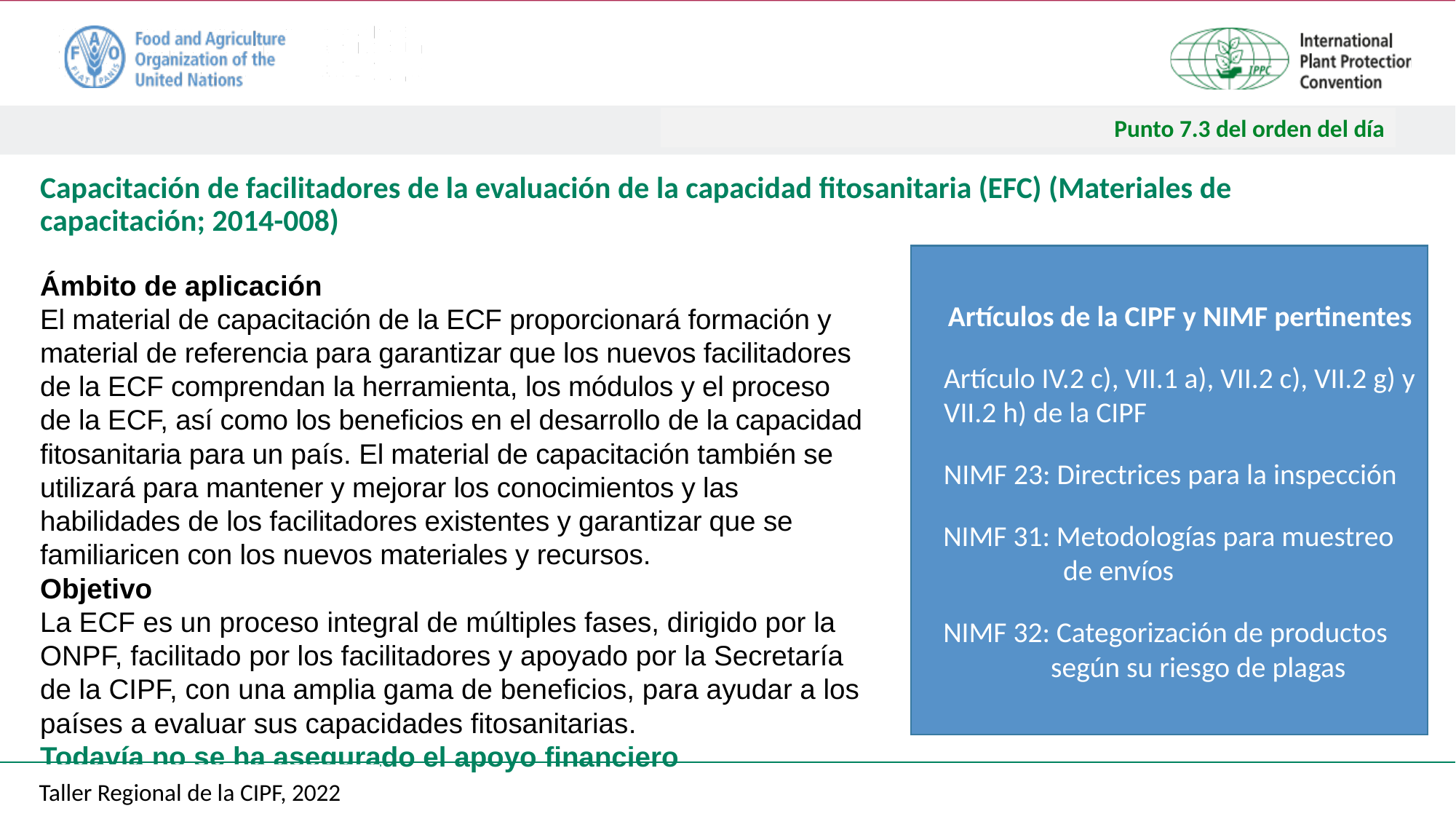

Punto 7.3 del orden del día
# Capacitación de facilitadores de la evaluación de la capacidad fitosanitaria (EFC) (Materiales de capacitación; 2014-008)
Artículos de la CIPF y NIMF pertinentes
Artículo IV.2 c), VII.1 a), VII.2 c), VII.2 g) y VII.2 h) de la CIPF
NIMF 23: Directrices para la inspección
NIMF 31: Metodologías para muestreo      de envíos
NIMF 32: Categorización de productos según su riesgo de plagas
Ámbito de aplicación
El material de capacitación de la ECF proporcionará formación y material de referencia para garantizar que los nuevos facilitadores de la ECF comprendan la herramienta, los módulos y el proceso de la ECF, así como los beneficios en el desarrollo de la capacidad fitosanitaria para un país. El material de capacitación también se utilizará para mantener y mejorar los conocimientos y las habilidades de los facilitadores existentes y garantizar que se familiaricen con los nuevos materiales y recursos.
Objetivo
La ECF es un proceso integral de múltiples fases, dirigido por la ONPF, facilitado por los facilitadores y apoyado por la Secretaría de la CIPF, con una amplia gama de beneficios, para ayudar a los países a evaluar sus capacidades fitosanitarias.
Todavía no se ha asegurado el apoyo financiero
Taller Regional de la CIPF, 2022